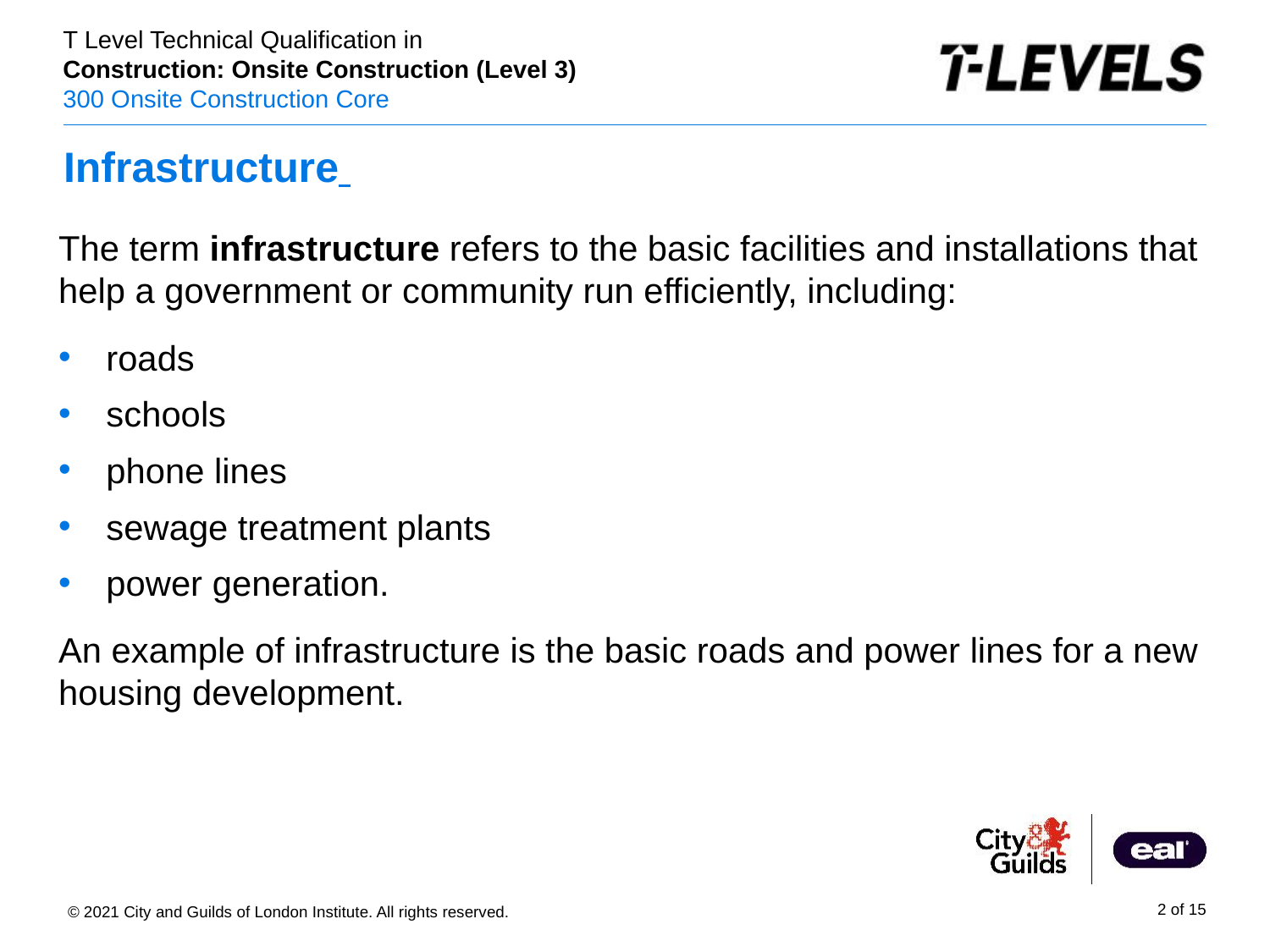

# Infrastructure
The term infrastructure refers to the basic facilities and installations that help a government or community run efficiently, including: ​
roads​
schools​
phone lines​
sewage treatment plants​
power generation. ​
An example of infrastructure is the basic roads and power lines for a new housing development.